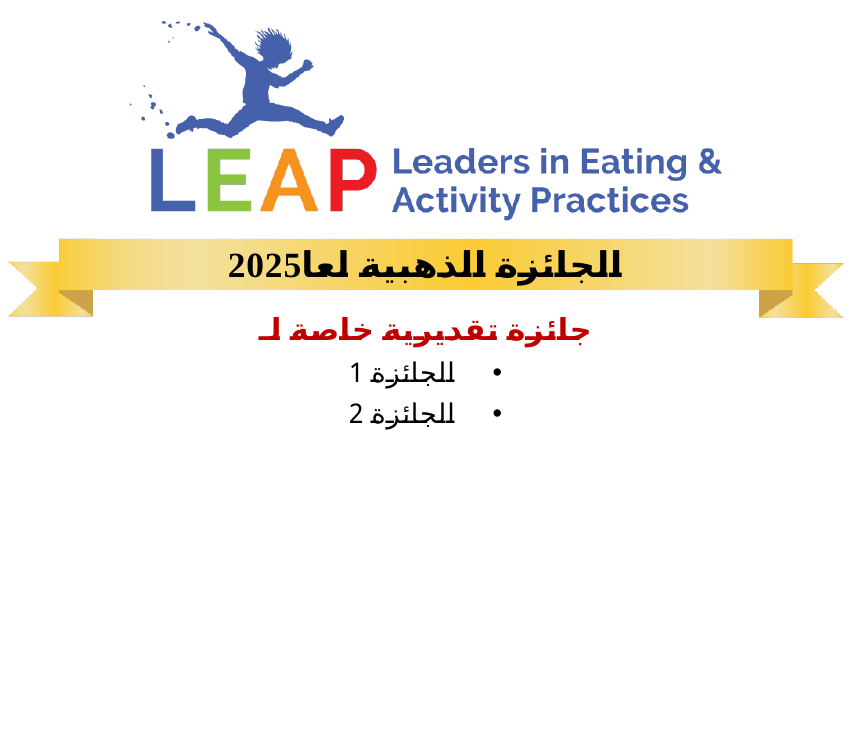

# الجائزة الذهبية لعا2025
جائزة تقديرية خاصة لـ
الجائزة 1
الجائزة 2